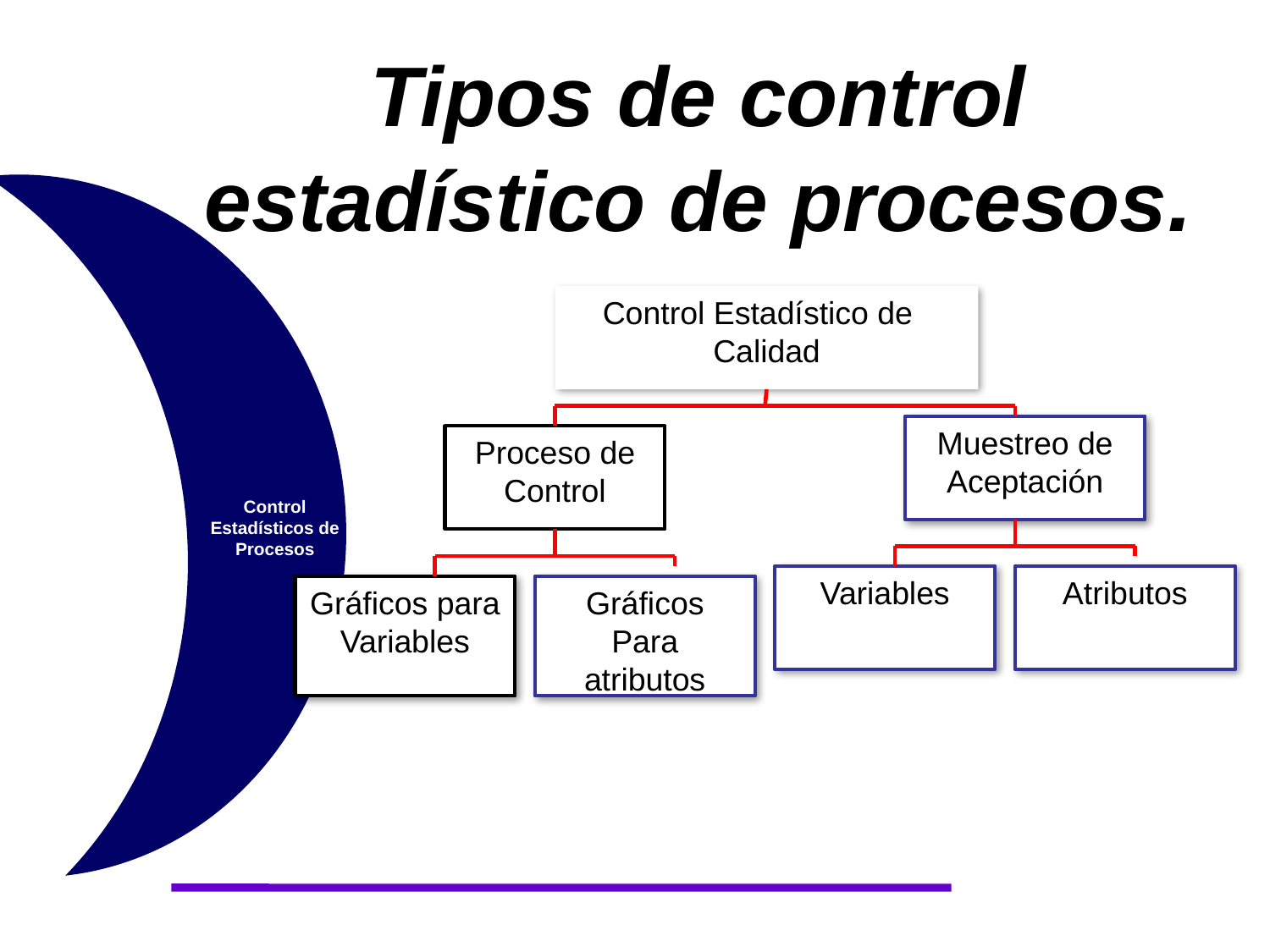

# Tipos de control estadístico de procesos.

Control Estadístico de   Calidad
Muestreo de Aceptación
Proceso de Control
Control Estadísticos de Procesos
Variables
Atributos
Gráficos para Variables
Gráficos Para atributos